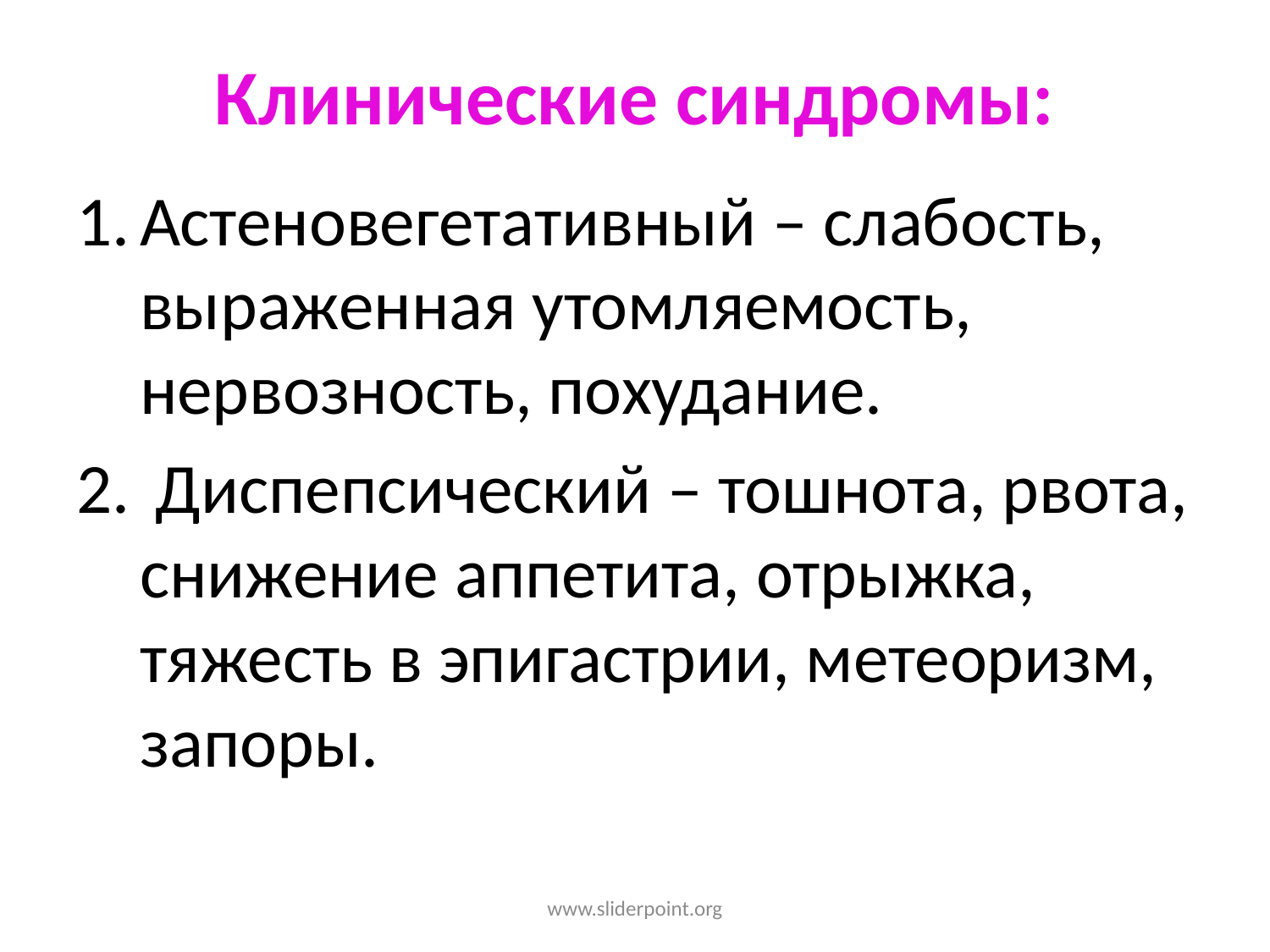

# Клинические синдромы:
Астеновегетативный – слабость, выраженная утомляемость, нервозность, похудание.
 Диспепсический – тошнота, рвота, снижение аппетита, отрыжка, тяжесть в эпигастрии, метеоризм, запоры.
www.sliderpoint.org